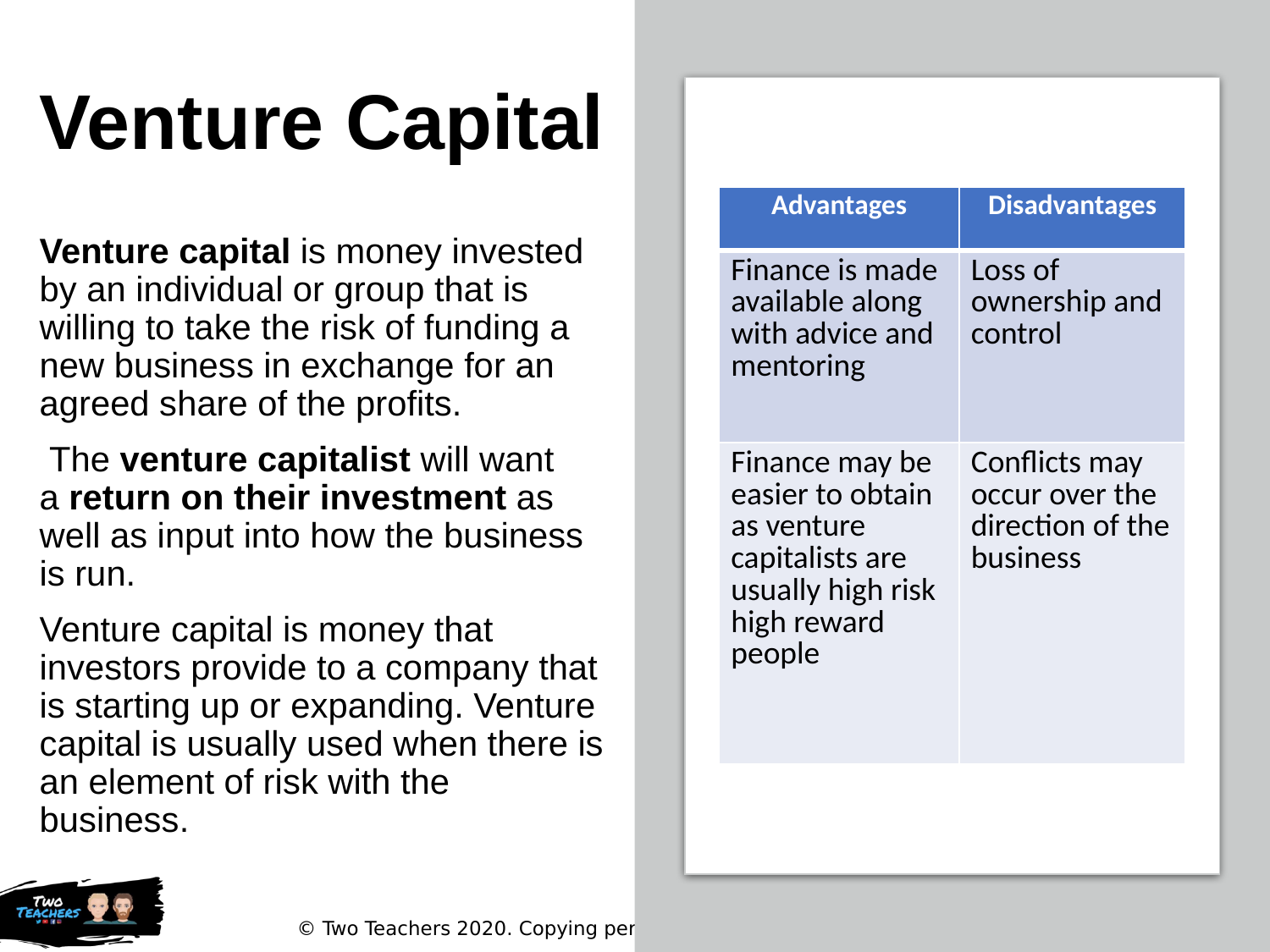

# Venture Capital

| Advantages | Disadvantages |
| --- | --- |
| Finance is made available along with advice and mentoring | Loss of ownership and control |
| Finance may be easier to obtain as venture capitalists are usually high risk high reward people | Conflicts may occur over the direction of the business |
Venture capital is money invested by an individual or group that is willing to take the risk of funding a new business in exchange for an agreed share of the profits.
 The venture capitalist will want a return on their investment as well as input into how the business is run.
Venture capital is money that investors provide to a company that is starting up or expanding. Venture capital is usually used when there is an element of risk with the business.